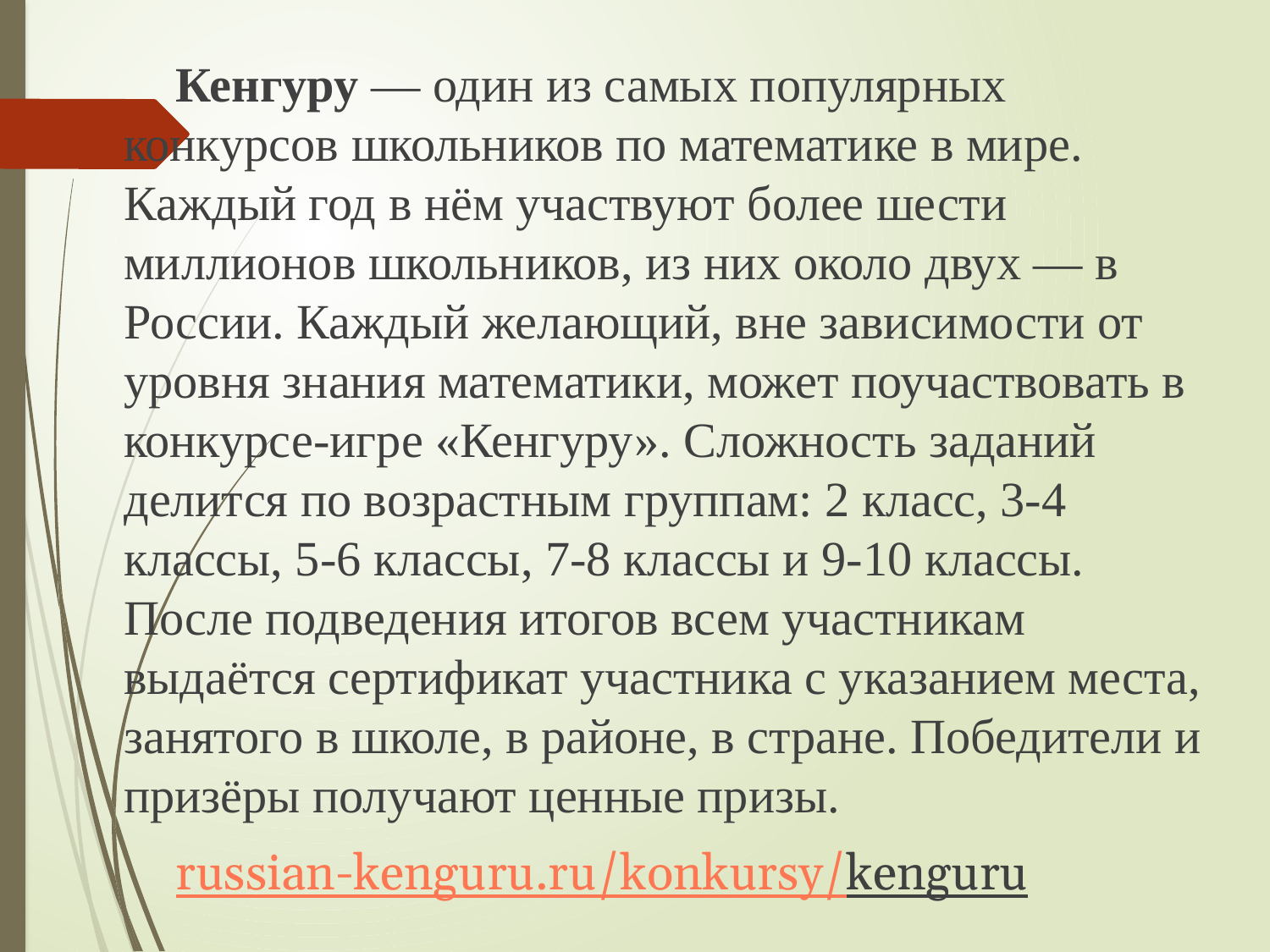

Кенгуру — один из самых популярных конкурсов школьников по математике в мире. Каждый год в нём участвуют более шести миллионов школьников, из них около двух — в России. Каждый желающий, вне зависимости от уровня знания математики, может поучаствовать в конкурсе-игре «Кенгуру». Сложность заданий делится по возрастным группам: 2 класс, 3-4 классы, 5-6 классы, 7-8 классы и 9-10 классы. После подведения итогов всем участникам выдаётся сертификат участника с указанием места, занятого в школе, в районе, в стране. Победители и призёры получают ценные призы.
russian-kenguru.ru/konkursy/kenguru